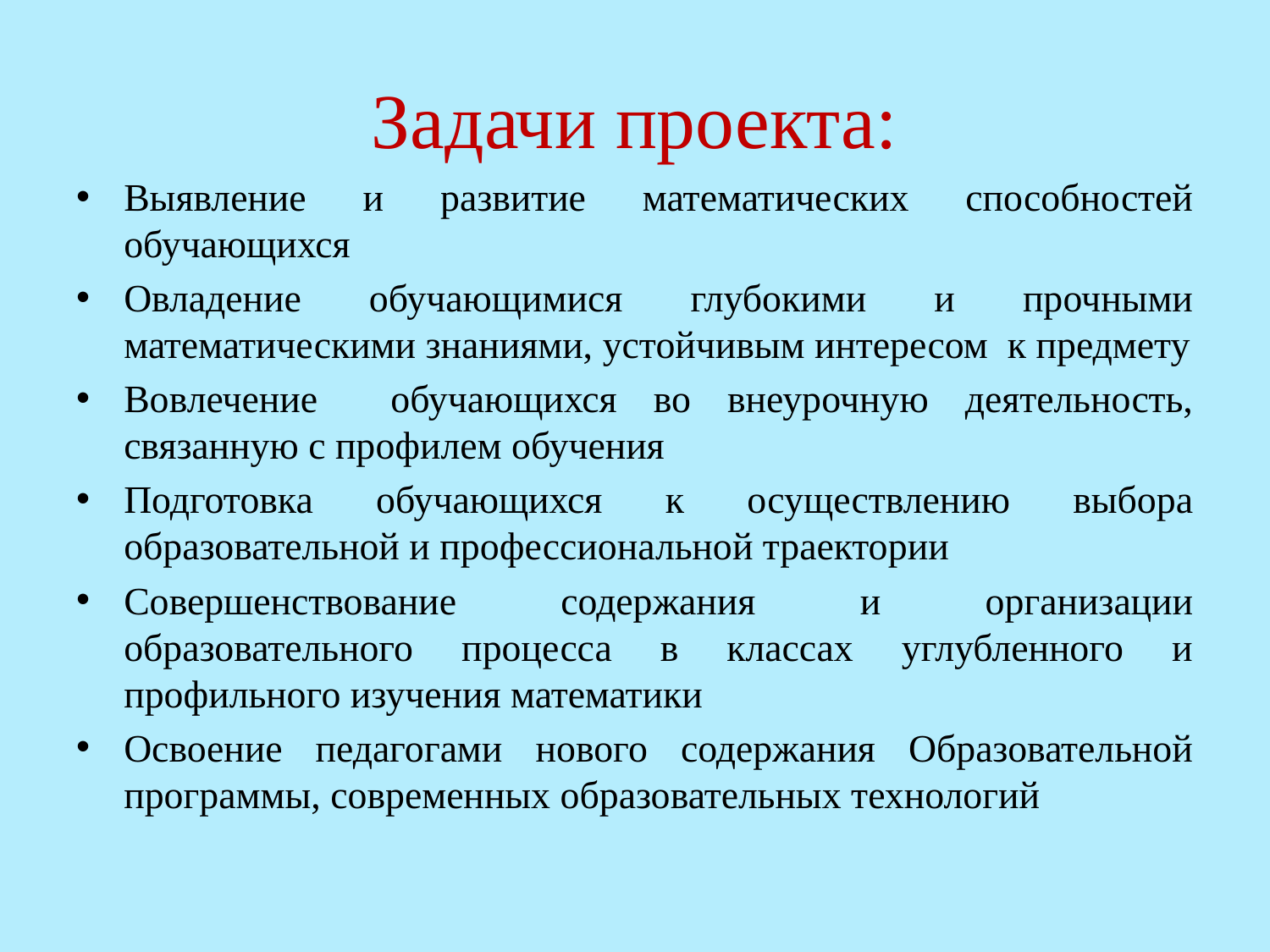

# Задачи проекта:
Выявление и развитие математических способностей обучающихся
Овладение обучающимися глубокими и прочными математическими знаниями, устойчивым интересом  к предмету
Вовлечение  обучающихся во внеурочную деятельность, связанную с профилем обучения
Подготовка обучающихся к осуществлению выбора образовательной и профессиональной траектории
Совершенствование содержания и организации образовательного процесса в классах углубленного и профильного изучения математики
Освоение педагогами нового содержания Образовательной программы, современных образовательных технологий